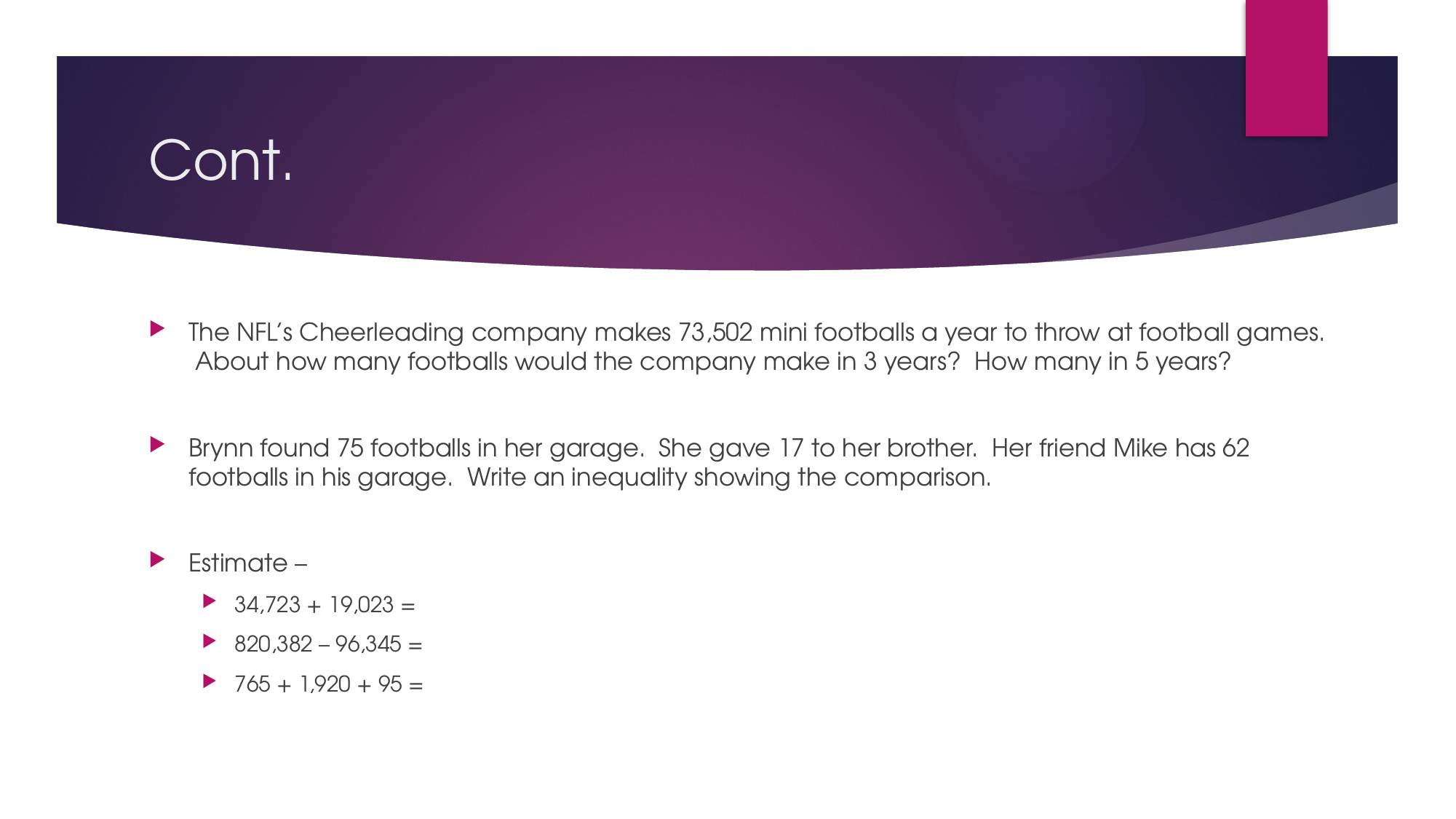

# Cont.
The NFL’s Cheerleading company makes 73,502 mini footballs a year to throw at football games.  About how many footballs would the company make in 3 years?  How many in 5 years?

Brynn found 75 footballs in her garage.  She gave 17 to her brother.  Her friend Mike has 62 footballs in his garage.  Write an inequality showing the comparison.

Estimate –
34,723 + 19,023 =
820,382 – 96,345 =
765 + 1,920 + 95 =